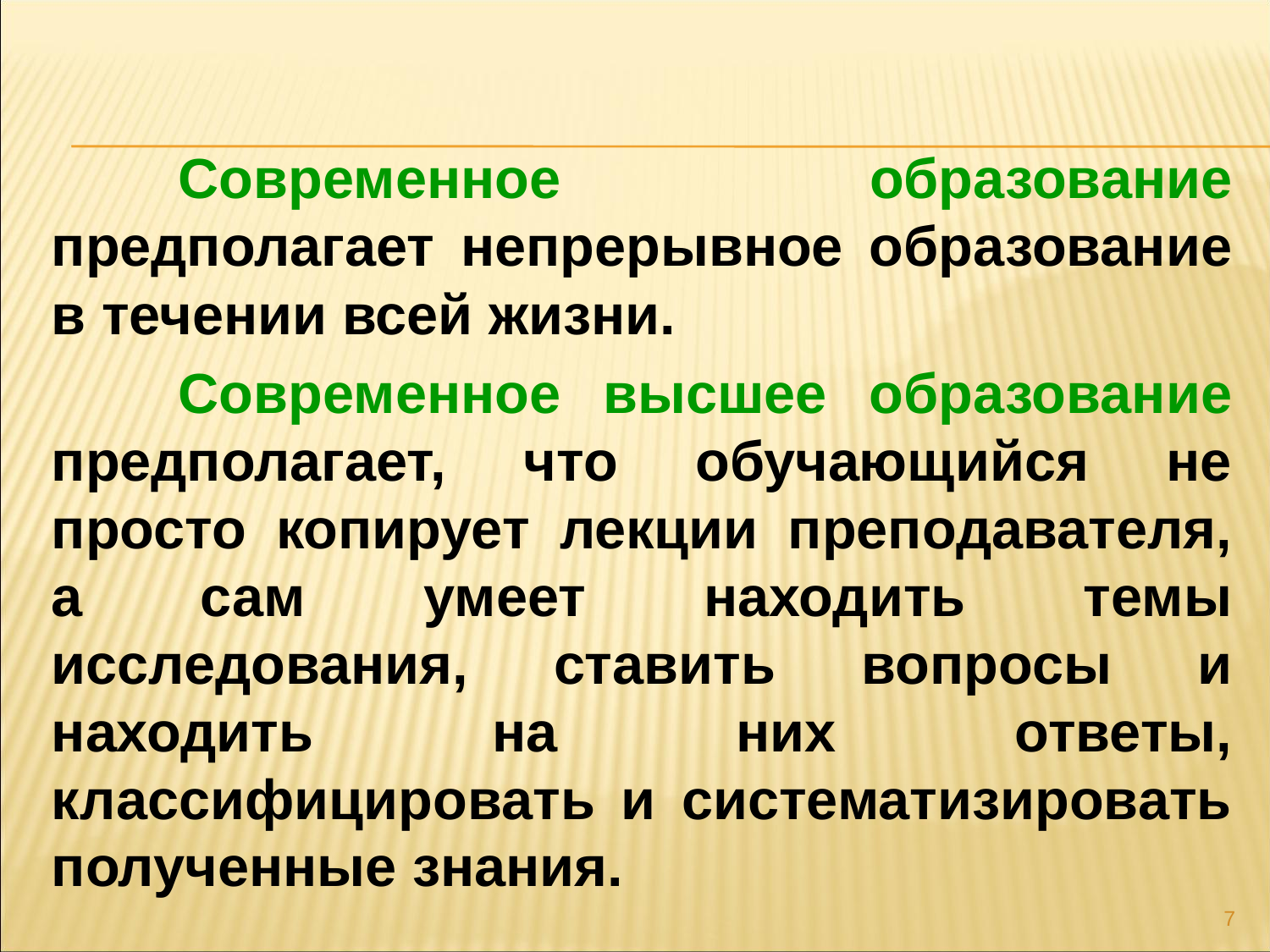

Современное образование предполагает непрерывное образование в течении всей жизни.
	Современное высшее образование предполагает, что обучающийся не просто копирует лекции преподавателя, а сам умеет находить темы исследования, ставить вопросы и находить на них ответы, классифицировать и систематизировать полученные знания.
7